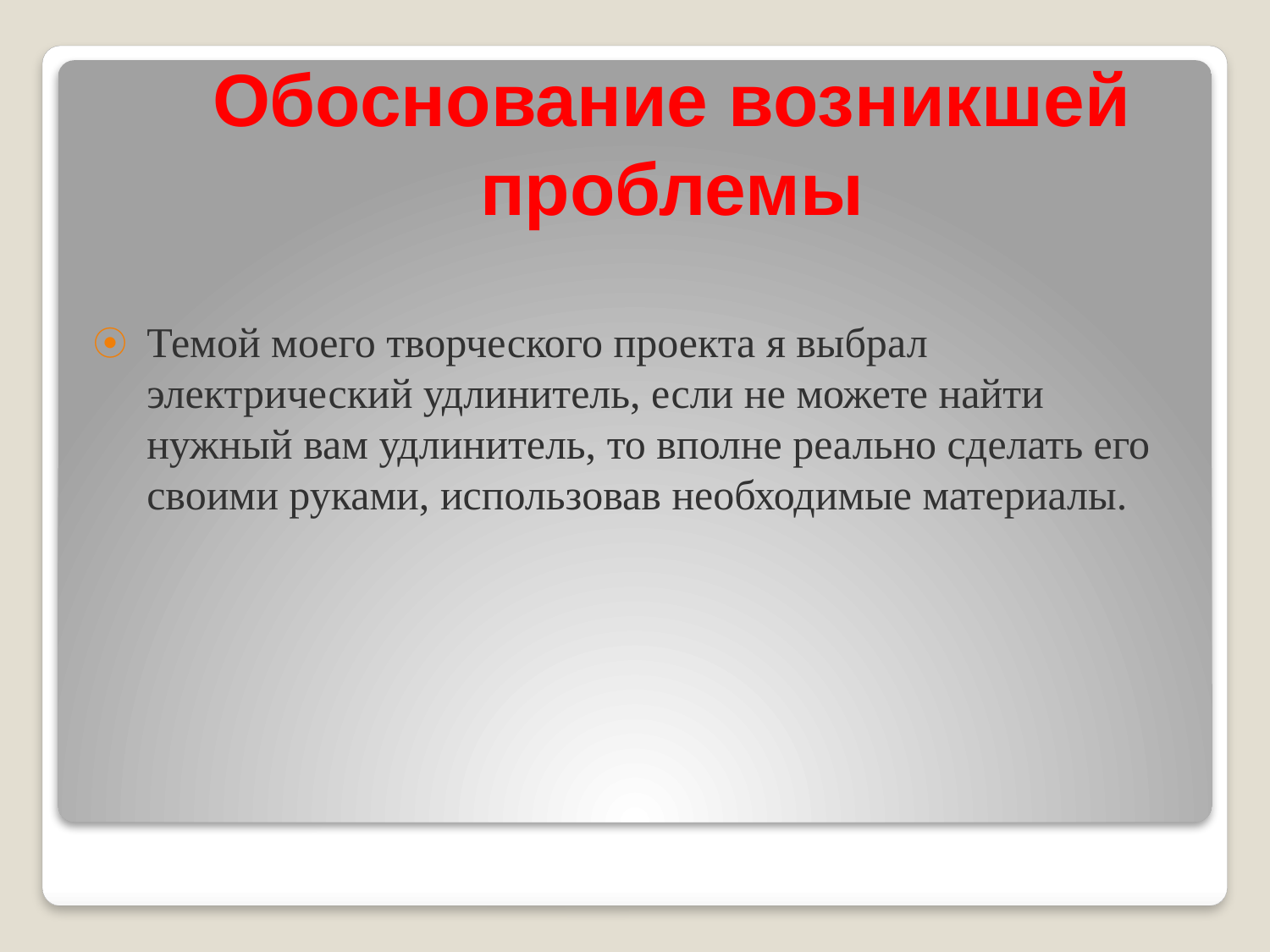

# Обоснование возникшей проблемы
Темой моего творческого проекта я выбрал электрический удлинитель, если не можете найти нужный вам удлинитель, то вполне реально сделать его своими руками, использовав необходимые материалы.